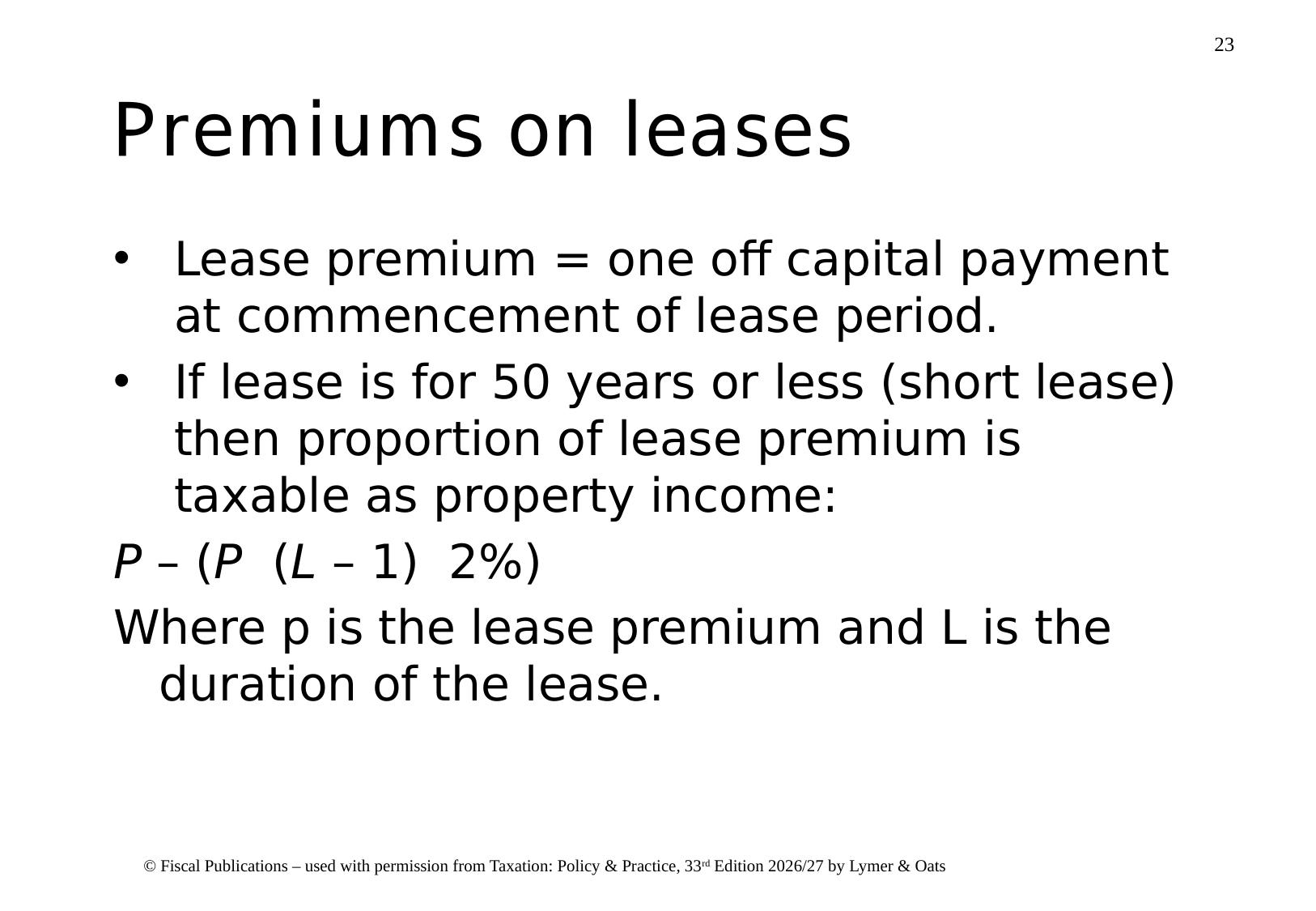

# Premiums on leases
Lease premium = one off capital payment at commencement of lease period.
If lease is for 50 years or less (short lease) then proportion of lease premium is taxable as property income:
P – (P  (L – 1)  2%)
Where p is the lease premium and L is the duration of the lease.